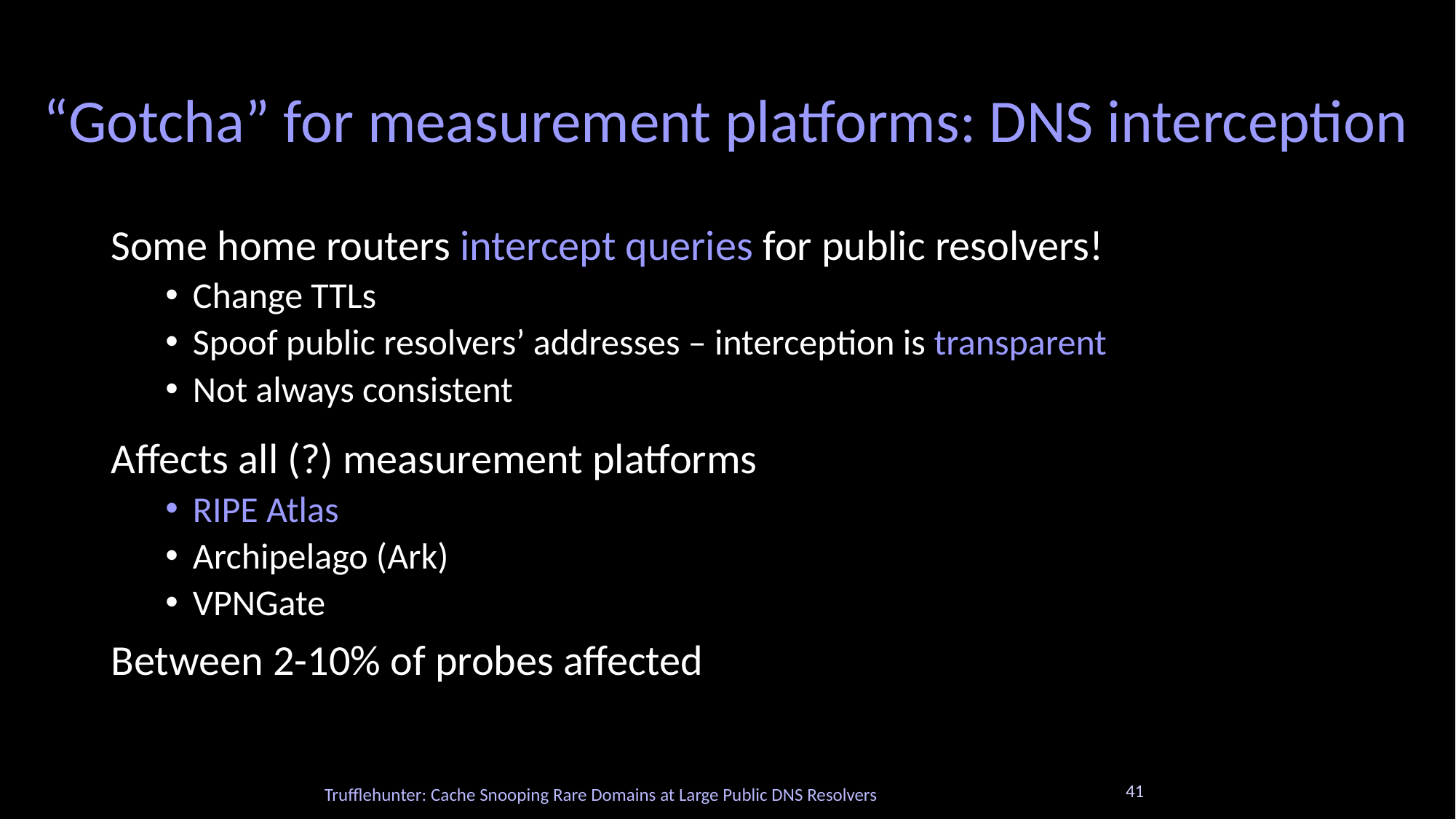

# “Gotcha” for measurement platforms: DNS interception
Some home routers intercept queries for public resolvers!
Change TTLs
Spoof public resolvers’ addresses – interception is transparent
Not always consistent
Affects all (?) measurement platforms
RIPE Atlas
Archipelago (Ark)
VPNGate
Between 2-10% of probes affected
41
Trufflehunter: Cache Snooping Rare Domains at Large Public DNS Resolvers